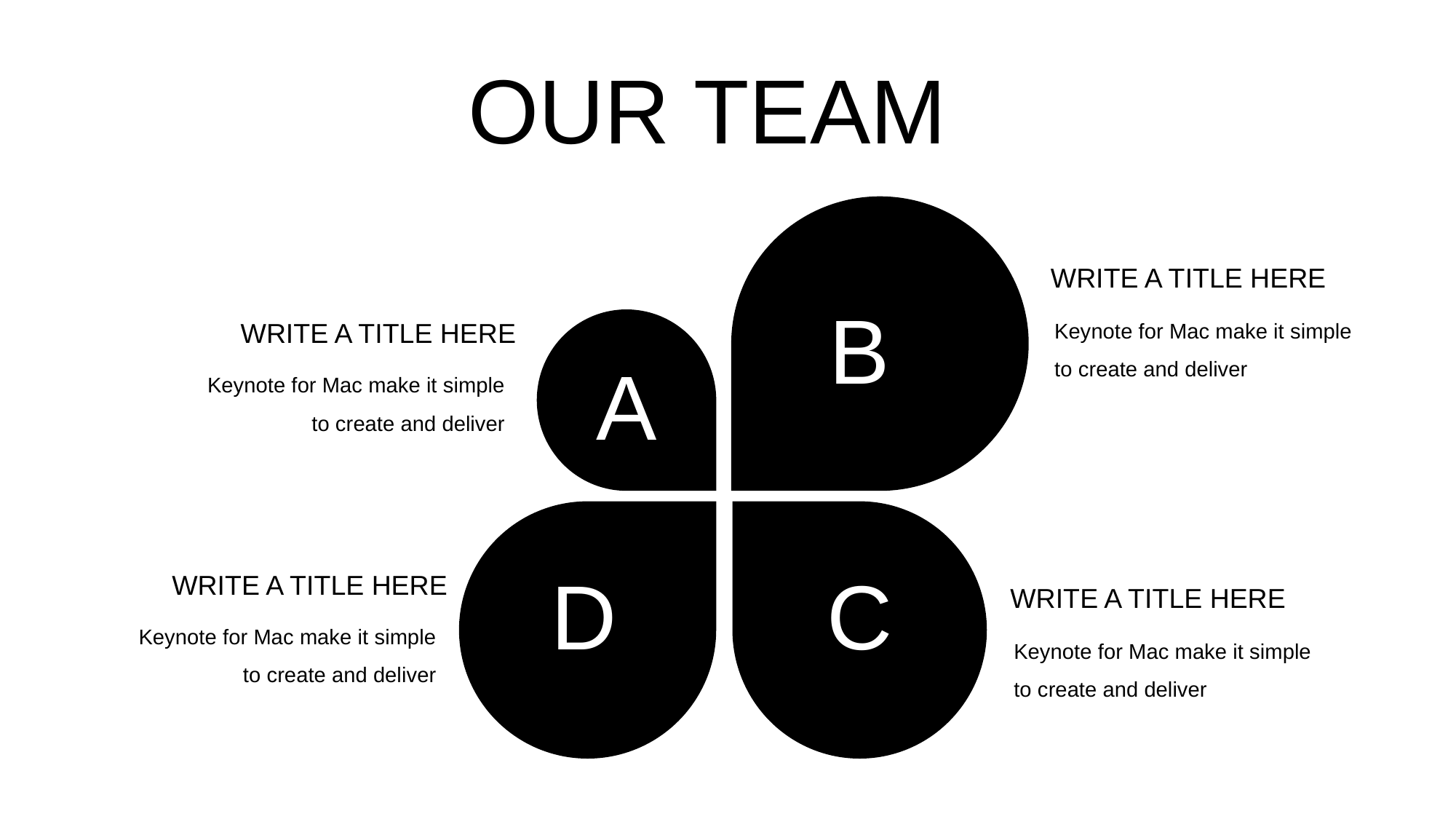

OUR TEAM

WRITE A TITLE HERE
B
Keynote for Mac make it simple to create and deliver

WRITE A TITLE HERE
A
Keynote for Mac make it simple to create and deliver

D
C
WRITE A TITLE HERE
WRITE A TITLE HERE
Keynote for Mac make it simple to create and deliver
Keynote for Mac make it simple to create and deliver